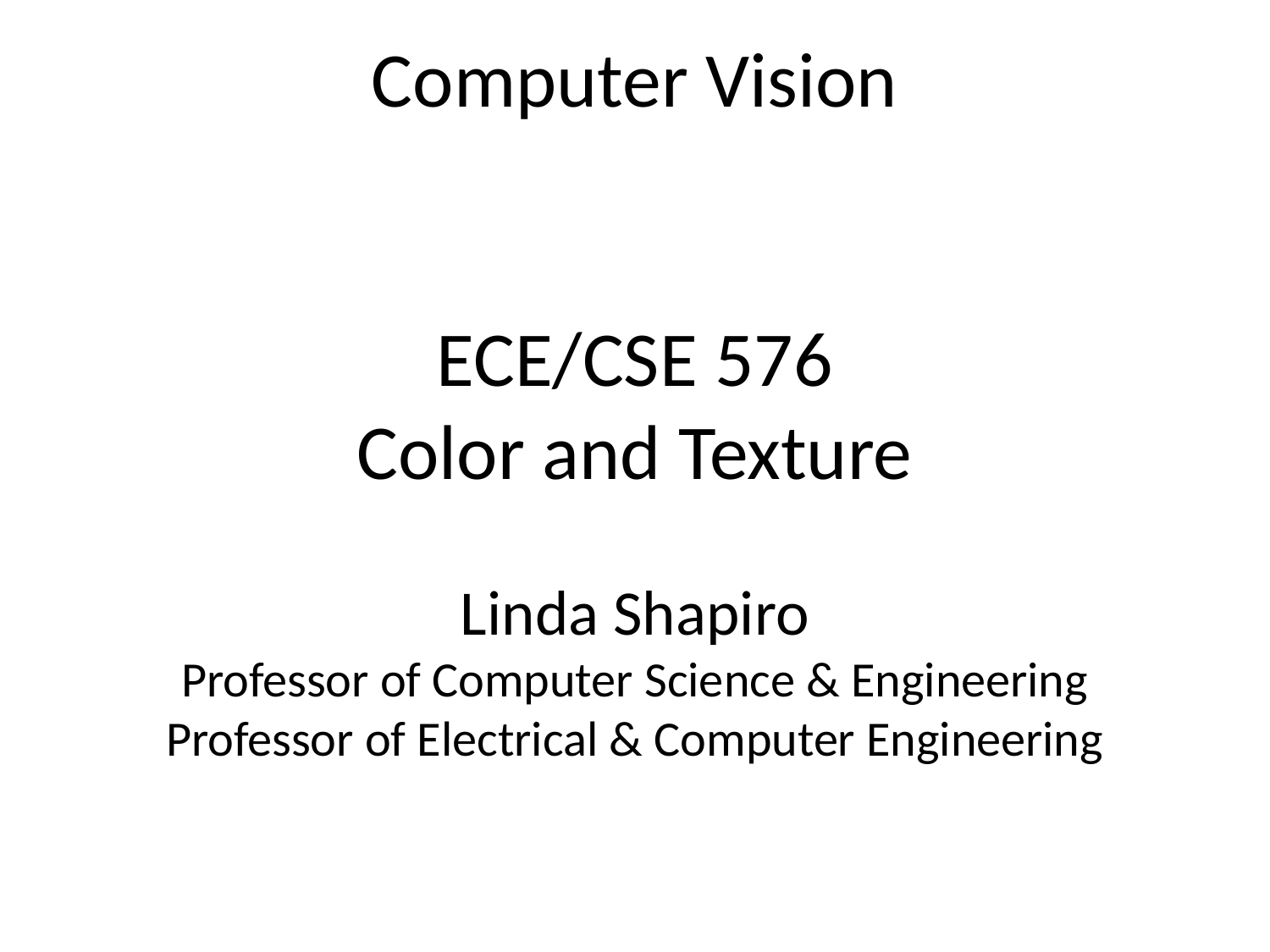

# Computer Vision ECE/CSE 576 Color and Texture Linda Shapiro Professor of Computer Science & Engineering Professor of Electrical & Computer Engineering